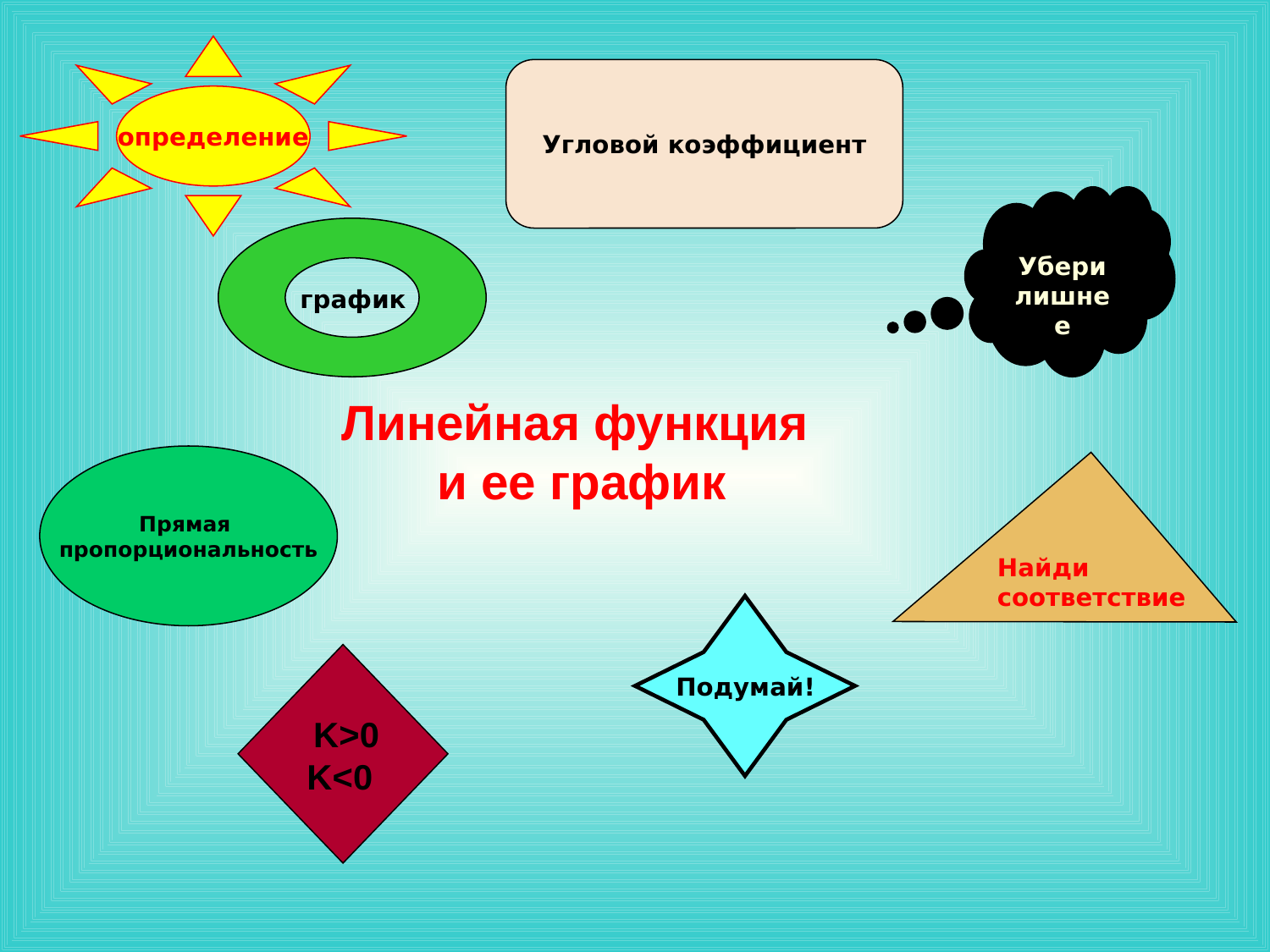

определение
Угловой коэффициент

Убери лишнее

график
Линейная функция
 и ее график
Прямая
пропорциональность

Найди
соответствие

Подумай!

   K>0
  K<0